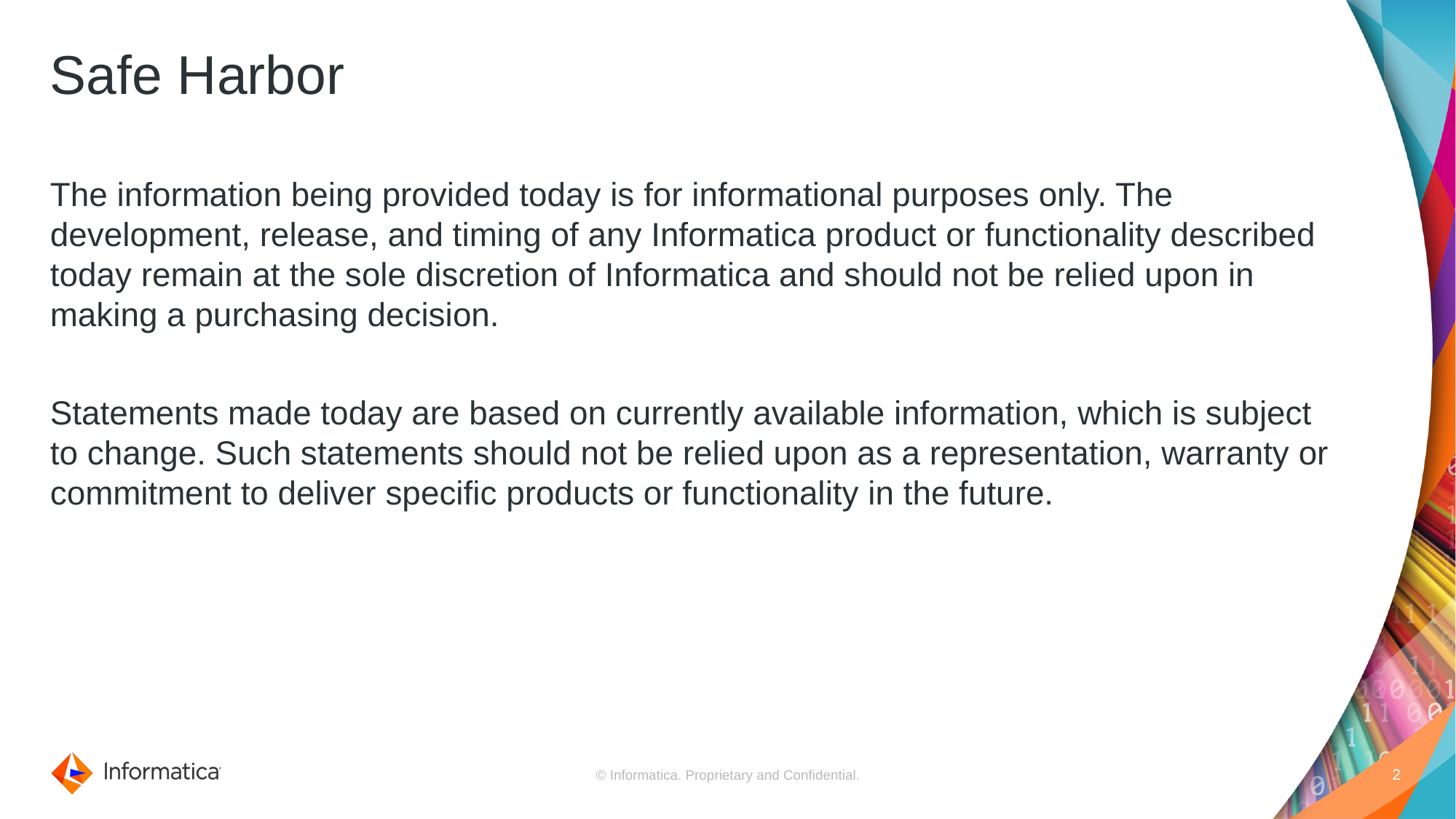

# Safe Harbor

The information being provided today is for informational purposes only. The development, release, and timing of any Informatica product or functionality described today remain at the sole discretion of Informatica and should not be relied upon in making a purchasing decision.
Statements made today are based on currently available information, which is subject to change. Such statements should not be relied upon as a representation, warranty or commitment to deliver specific products or functionality in the future.